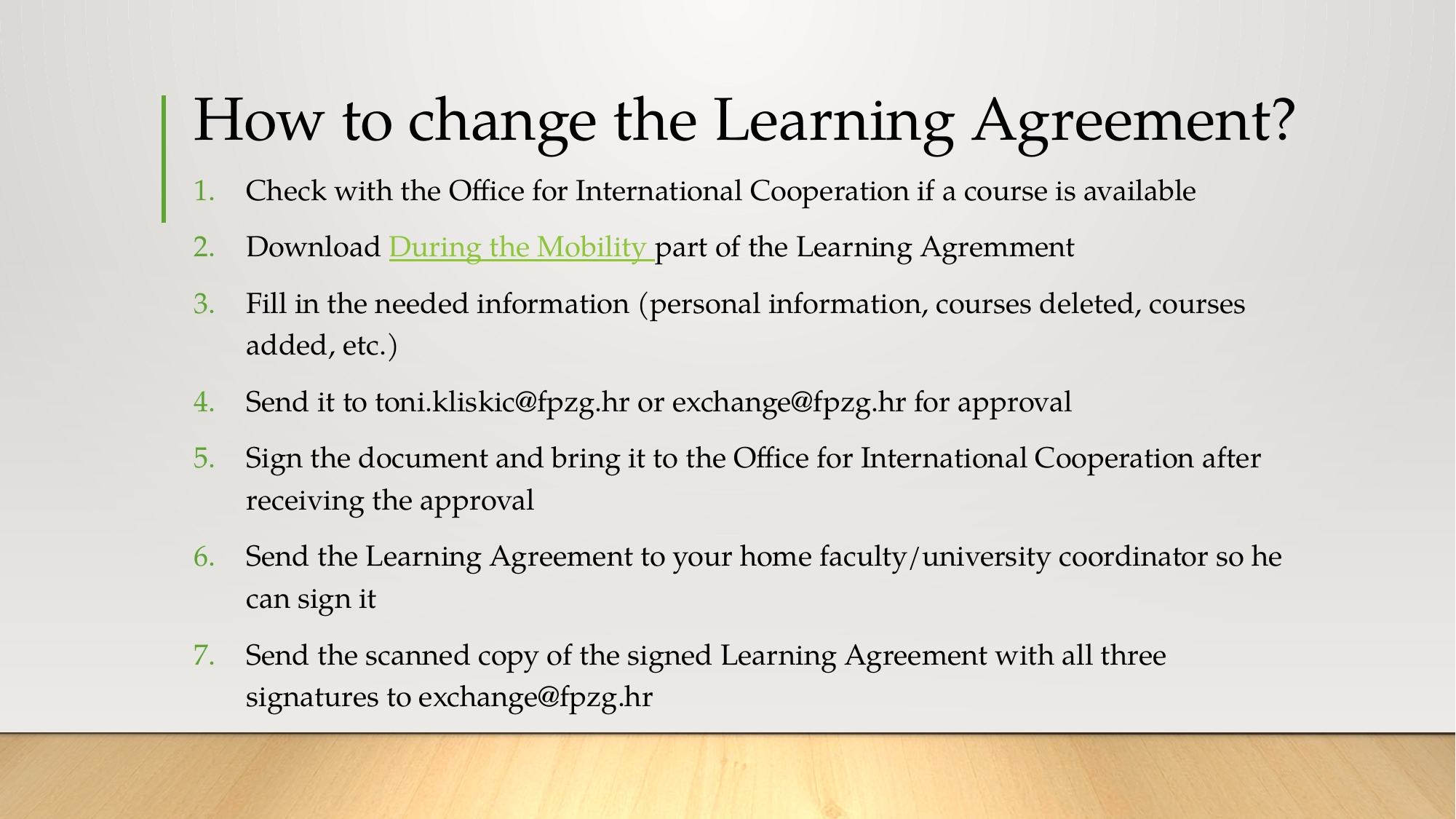

# How to change the Learning Agreement?
Check with the Office for International Cooperation if a course is available
Download During the Mobility part of the Learning Agremment
Fill in the needed information (personal information, courses deleted, courses added, etc.)
Send it to toni.kliskic@fpzg.hr or exchange@fpzg.hr for approval
Sign the document and bring it to the Office for International Cooperation after receiving the approval
Send the Learning Agreement to your home faculty/university coordinator so he can sign it
Send the scanned copy of the signed Learning Agreement with all three signatures to exchange@fpzg.hr